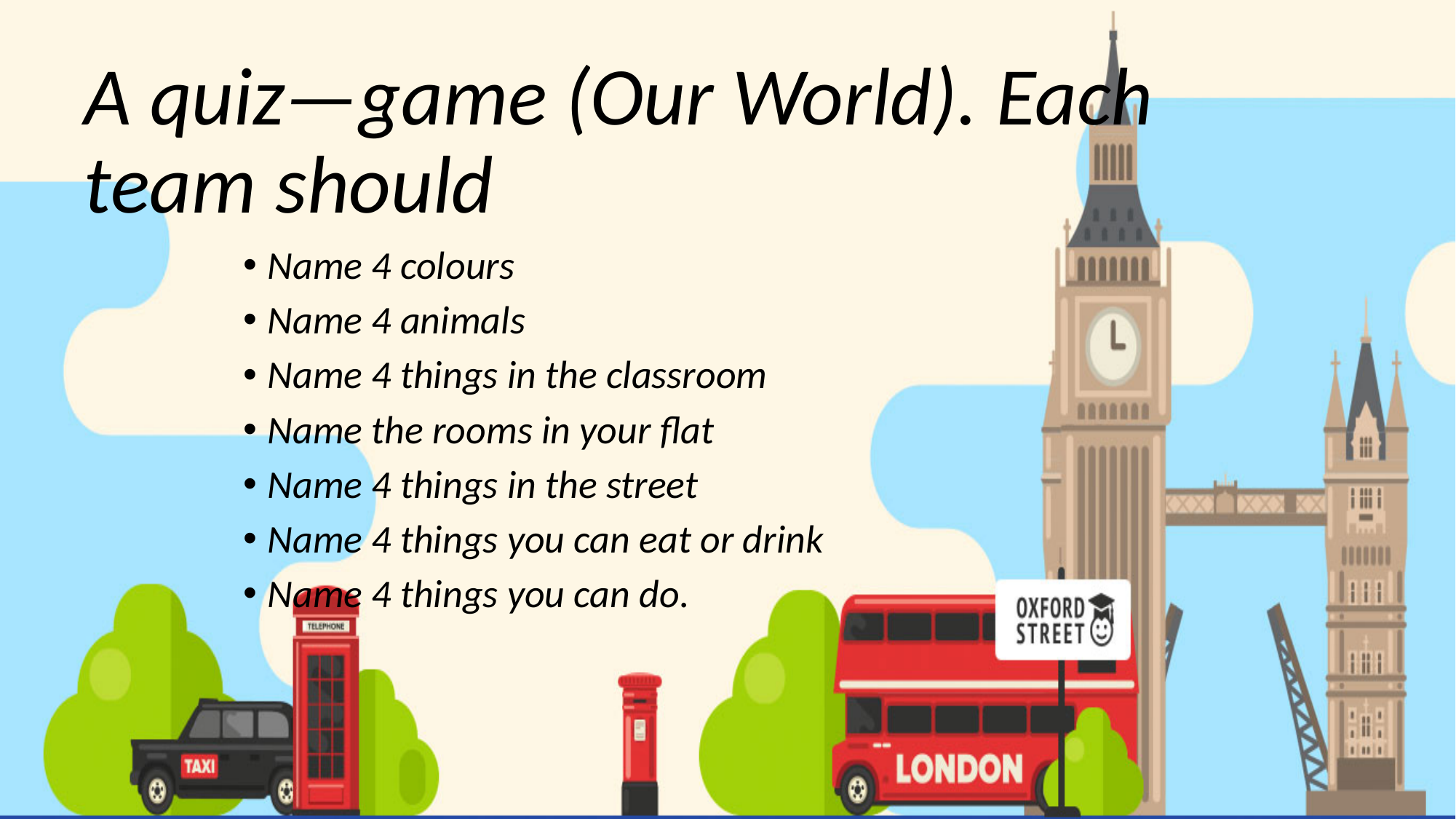

# A quiz—game (Our World). Each team should
Name 4 colours
Name 4 animals
Name 4 things in the classroom
Name the rooms in your flat
Name 4 things in the street
Name 4 things you can eat or drink
Name 4 things you can do.